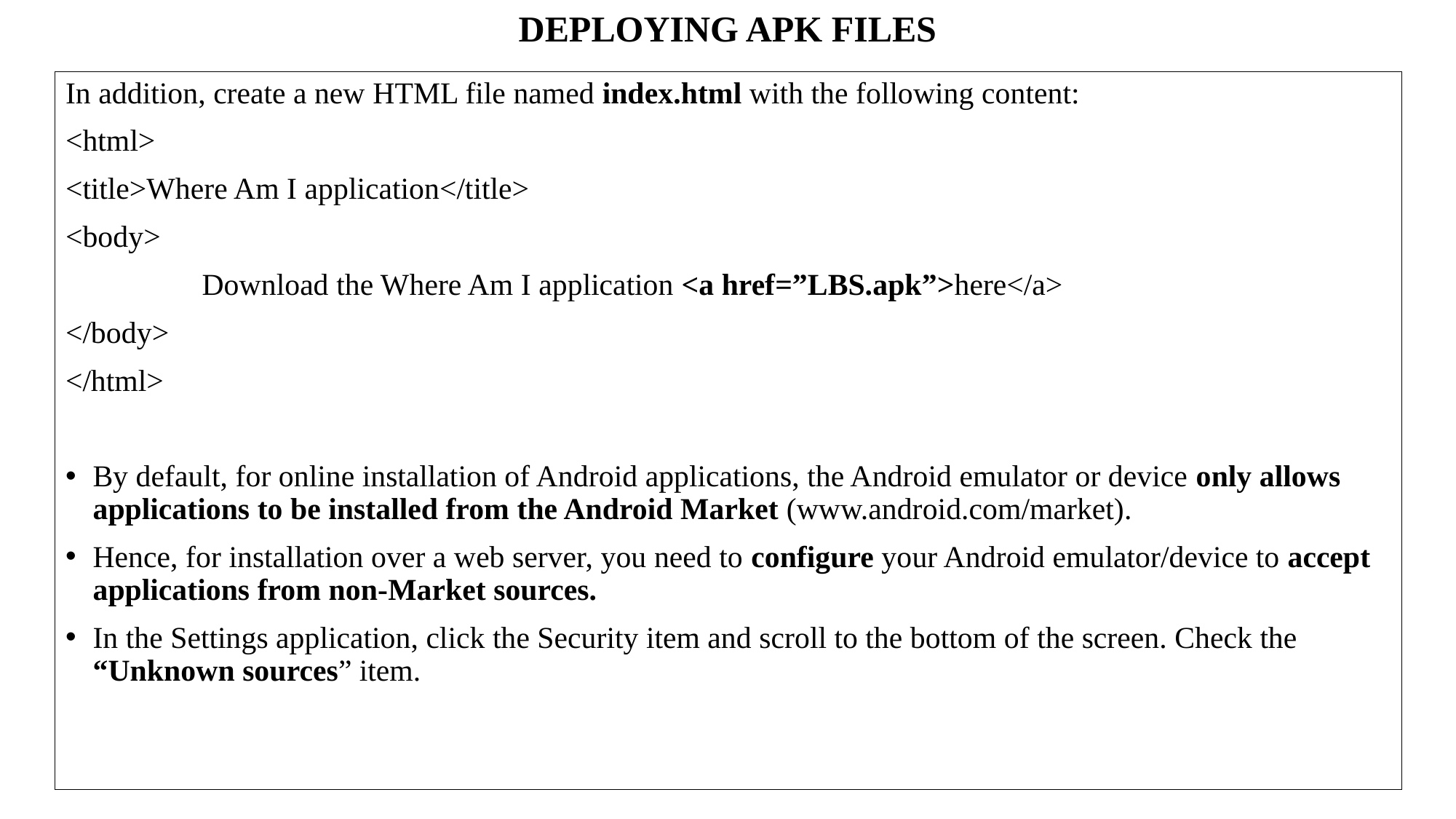

# DEPLOYING APK FILES
In addition, create a new HTML file named index.html with the following content:
<html>
<title>Where Am I application</title>
<body>
		Download the Where Am I application <a href=”LBS.apk”>here</a>
</body>
</html>

By default, for online installation of Android applications, the Android emulator or device only allows applications to be installed from the Android Market (www.android.com/market).
Hence, for installation over a web server, you need to configure your Android emulator/device to accept applications from non-Market sources.
In the Settings application, click the Security item and scroll to the bottom of the screen. Check the “Unknown sources” item.